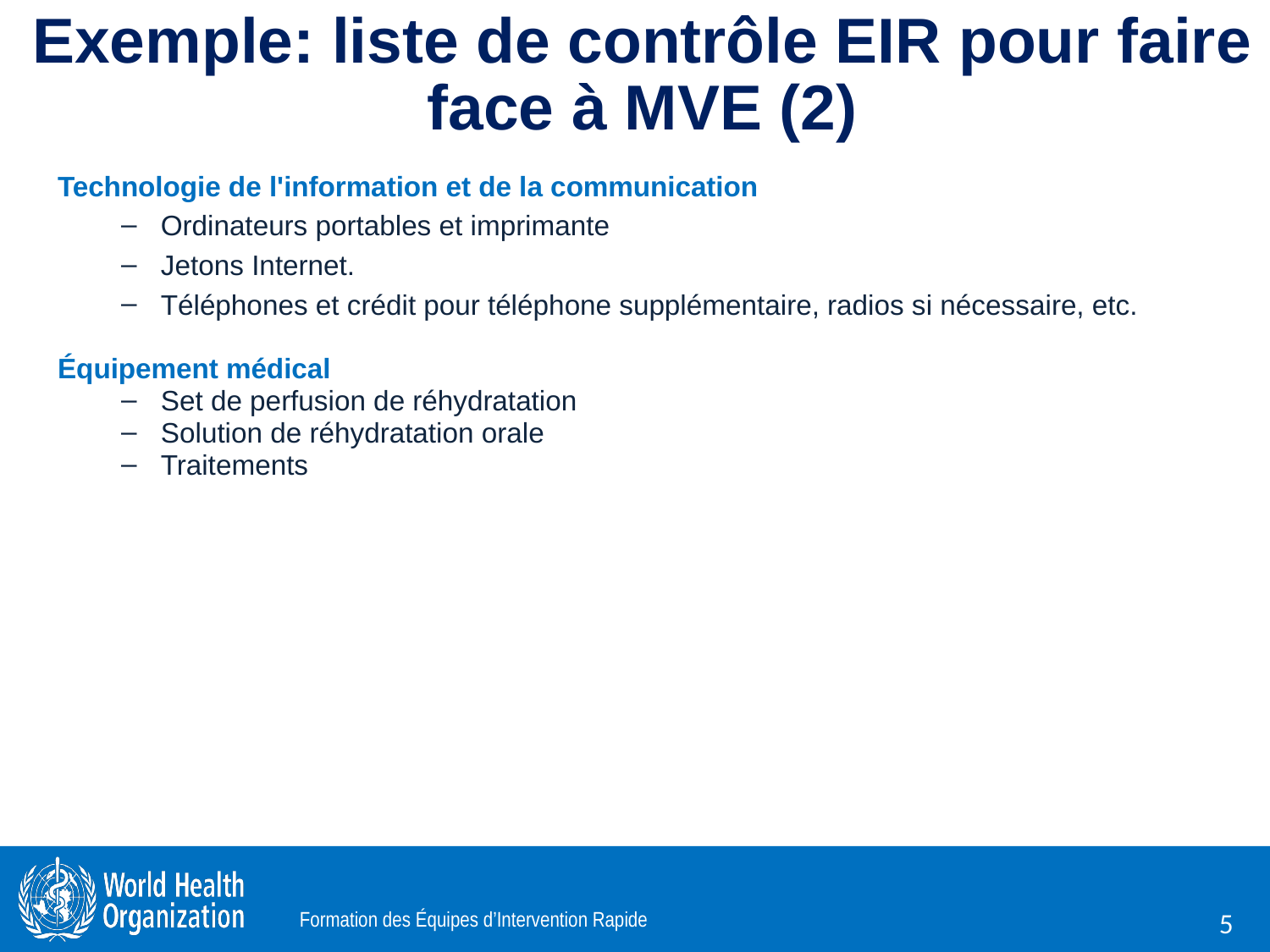

# Exemple: liste de contrôle EIR pour faire face à MVE (2)
Technologie de l'information et de la communication
Ordinateurs portables et imprimante
Jetons Internet.
Téléphones et crédit pour téléphone supplémentaire, radios si nécessaire, etc.

Équipement médical
Set de perfusion de réhydratation
Solution de réhydratation orale
Traitements